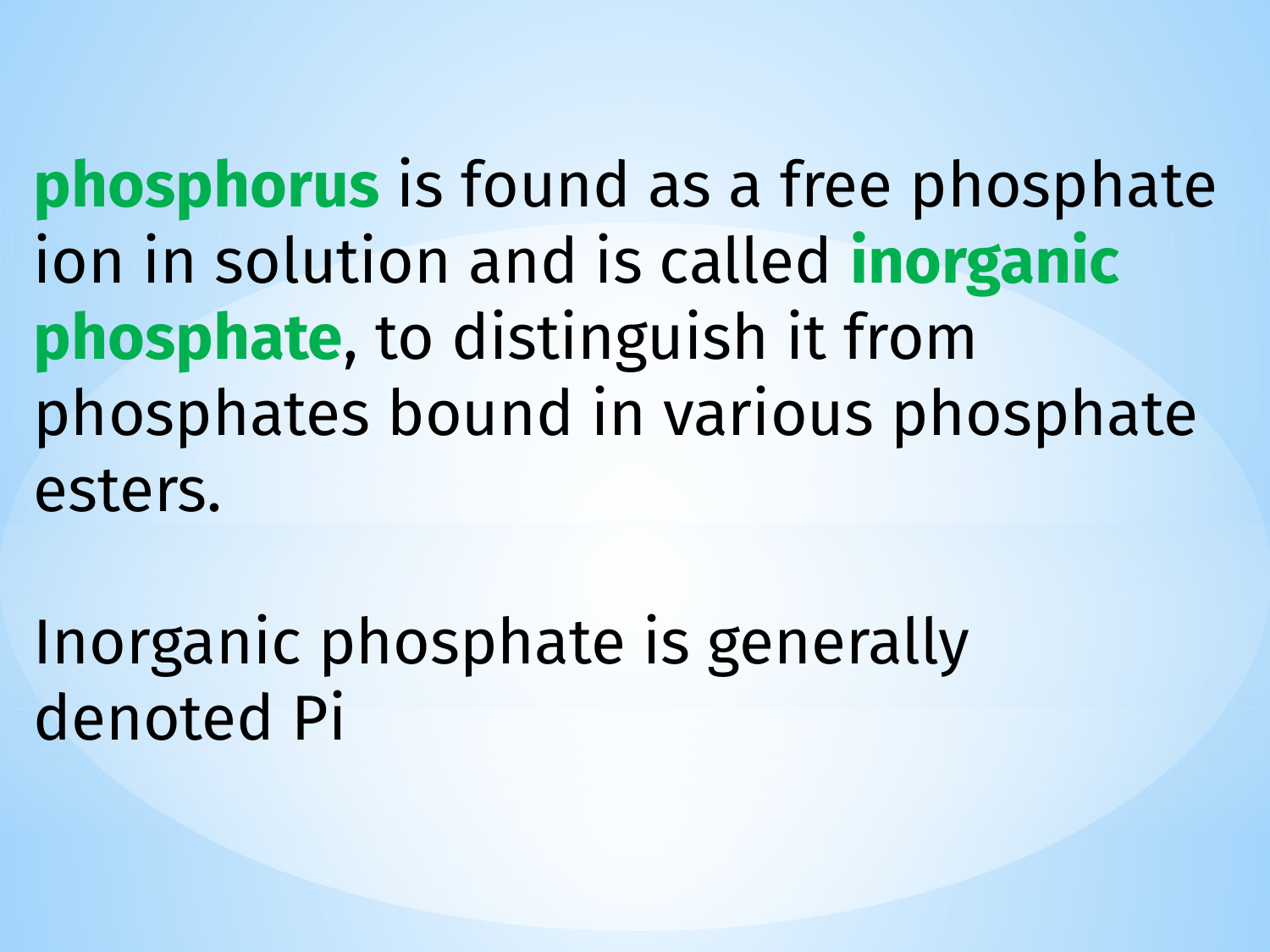

phosphorus is found as a free phosphate ion in solution and is called inorganic phosphate, to distinguish it from phosphates bound in various phosphate esters.

Inorganic phosphate is generally denoted Pi